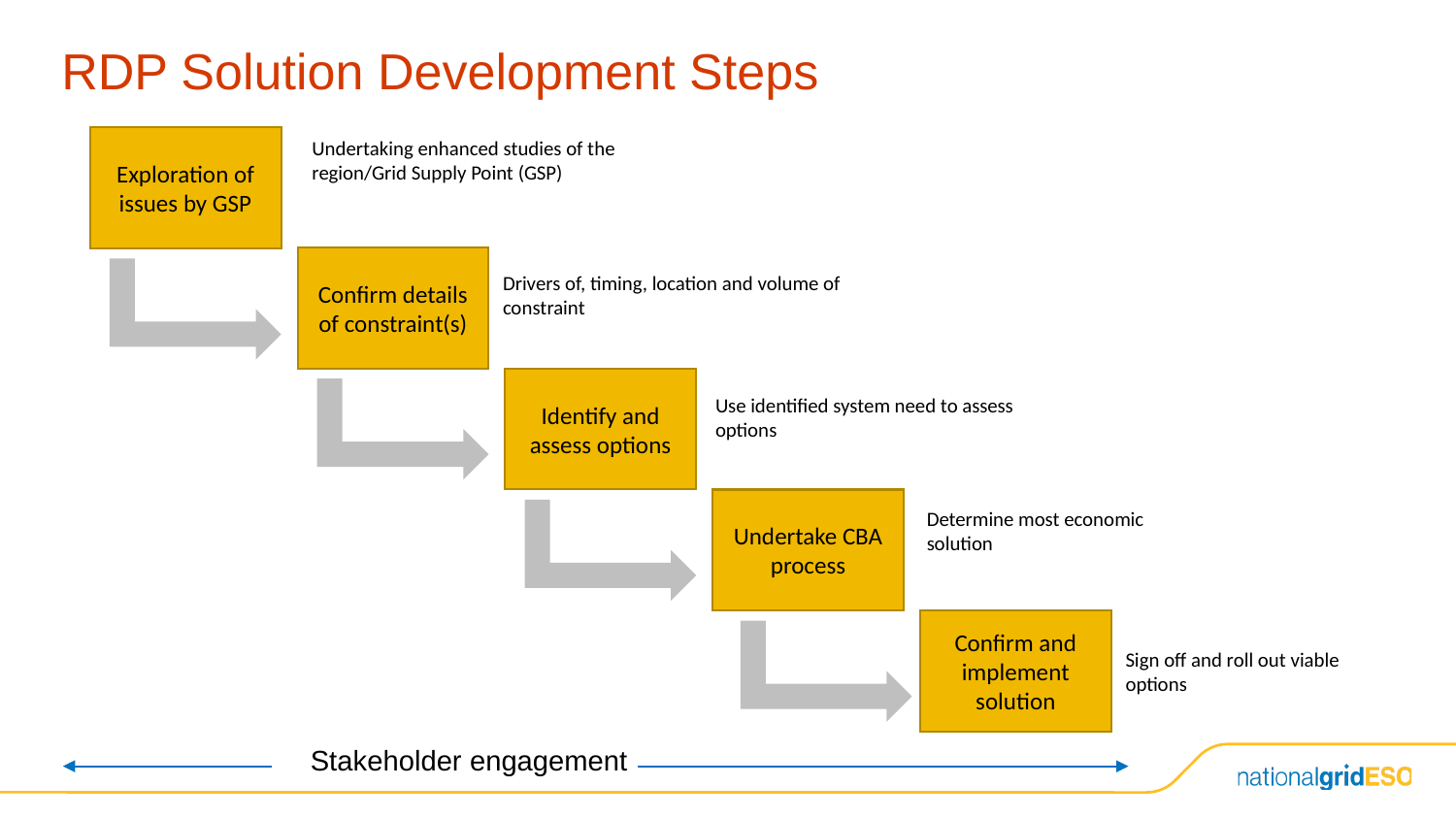

# RDP Solution Development Steps
Exploration of issues by GSP
Undertaking enhanced studies of the region/Grid Supply Point (GSP)

Confirm details of constraint(s)
Drivers of, timing, location and volume of constraint

Identify and assess options
Use identified system need to assess options

Undertake CBA process
Determine most economic solution

Confirm and implement solution
Sign off and roll out viable options
Stakeholder engagement